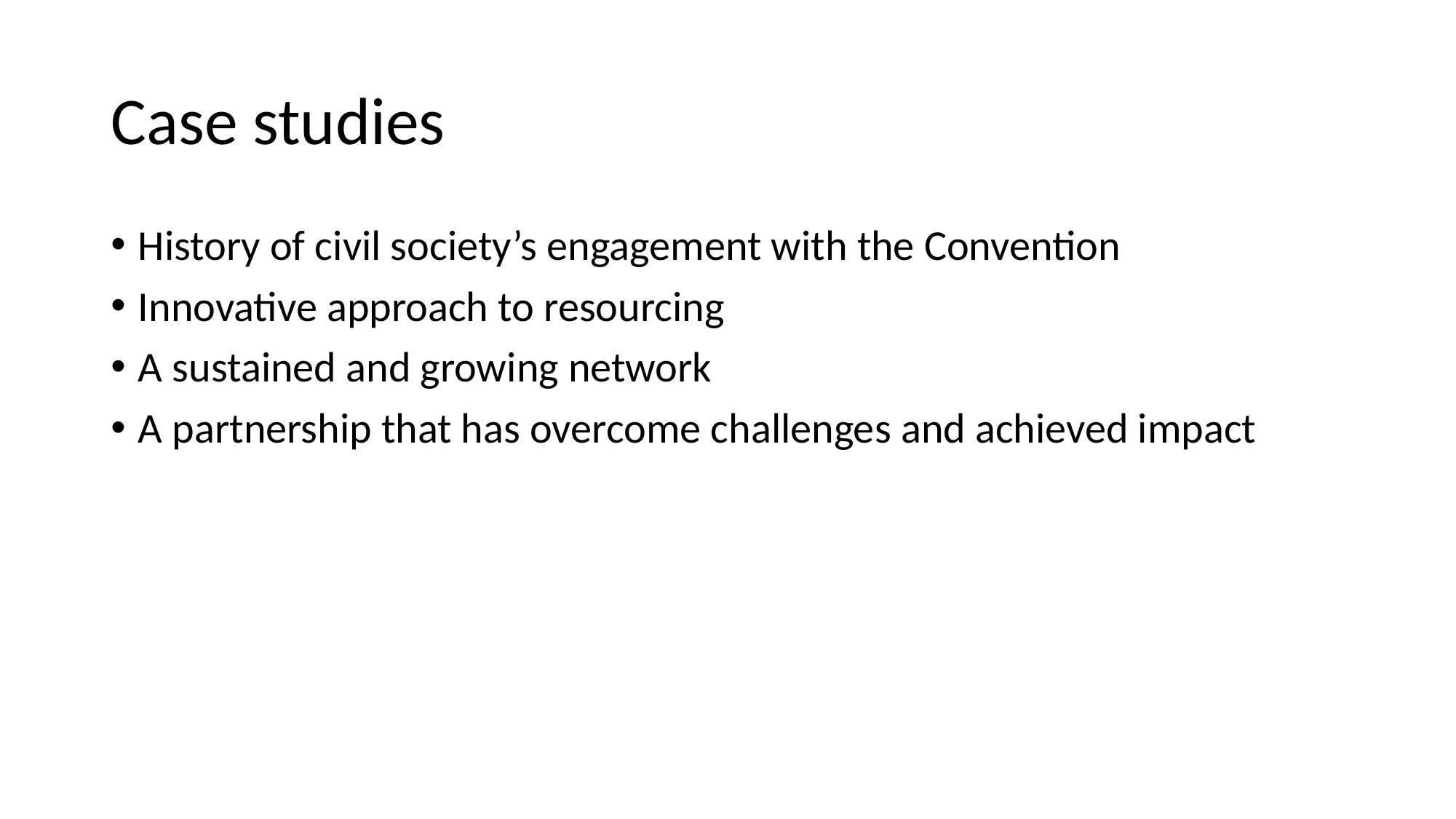

# Case studies
History of civil society’s engagement with the Convention
Innovative approach to resourcing
A sustained and growing network
A partnership that has overcome challenges and achieved impact